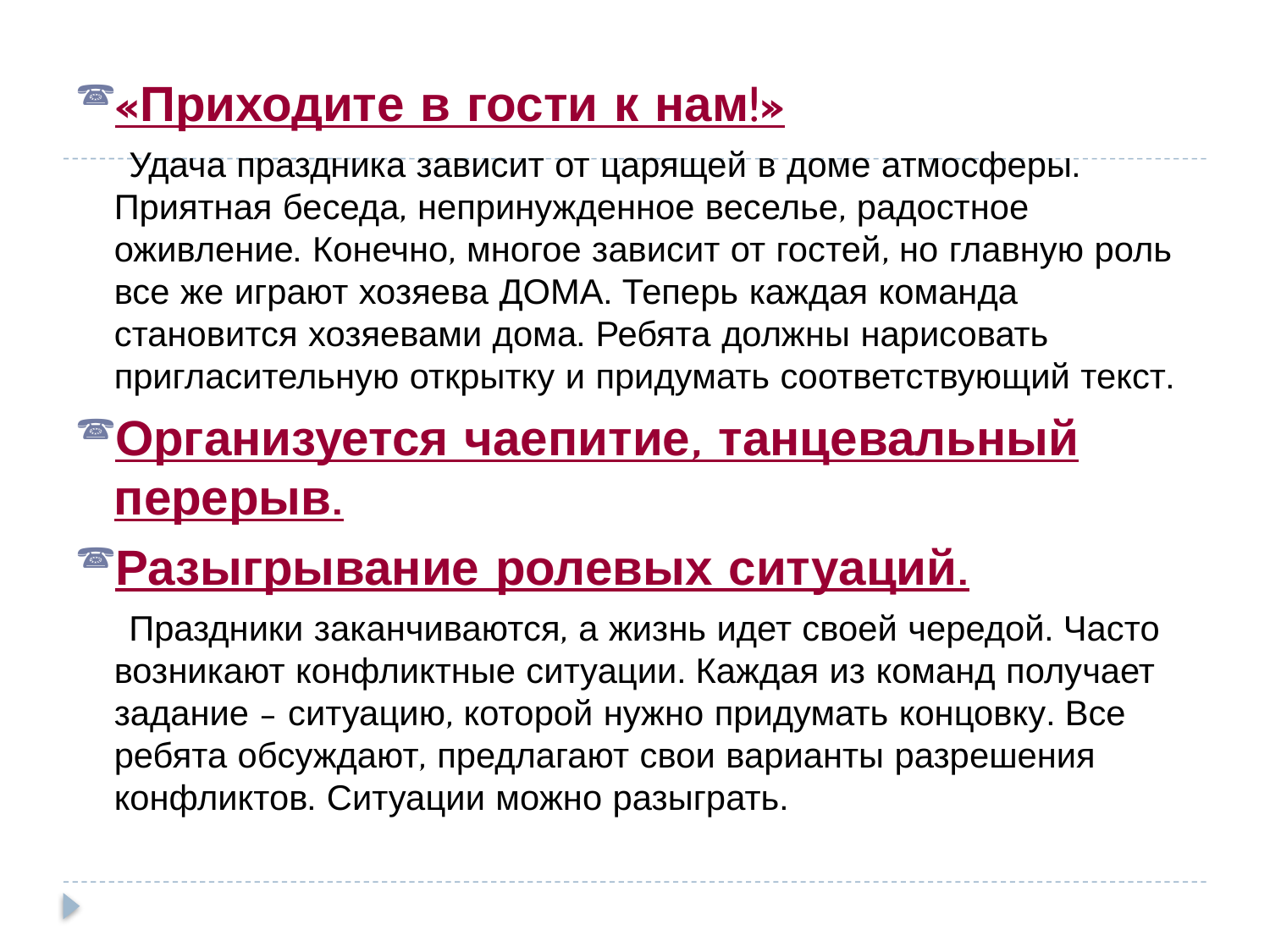

«Приходите в гости к нам!»
     Удача праздника зависит от царящей в доме атмосферы. Приятная беседа, непринужденное веселье, радостное оживление. Конечно, многое зависит от гостей, но главную роль все же играют хозяева ДОМА. Теперь каждая команда становится хозяевами дома. Ребята должны нарисовать пригласительную открытку и придумать соответствующий текст.
Организуется чаепитие, танцевальный перерыв.
Разыгрывание ролевых ситуаций.
     Праздники заканчиваются, а жизнь идет своей чередой. Часто возникают конфликтные ситуации. Каждая из команд получает задание – ситуацию, которой нужно придумать концовку. Все ребята обсуждают, предлагают свои варианты разрешения конфликтов. Ситуации можно разыграть.